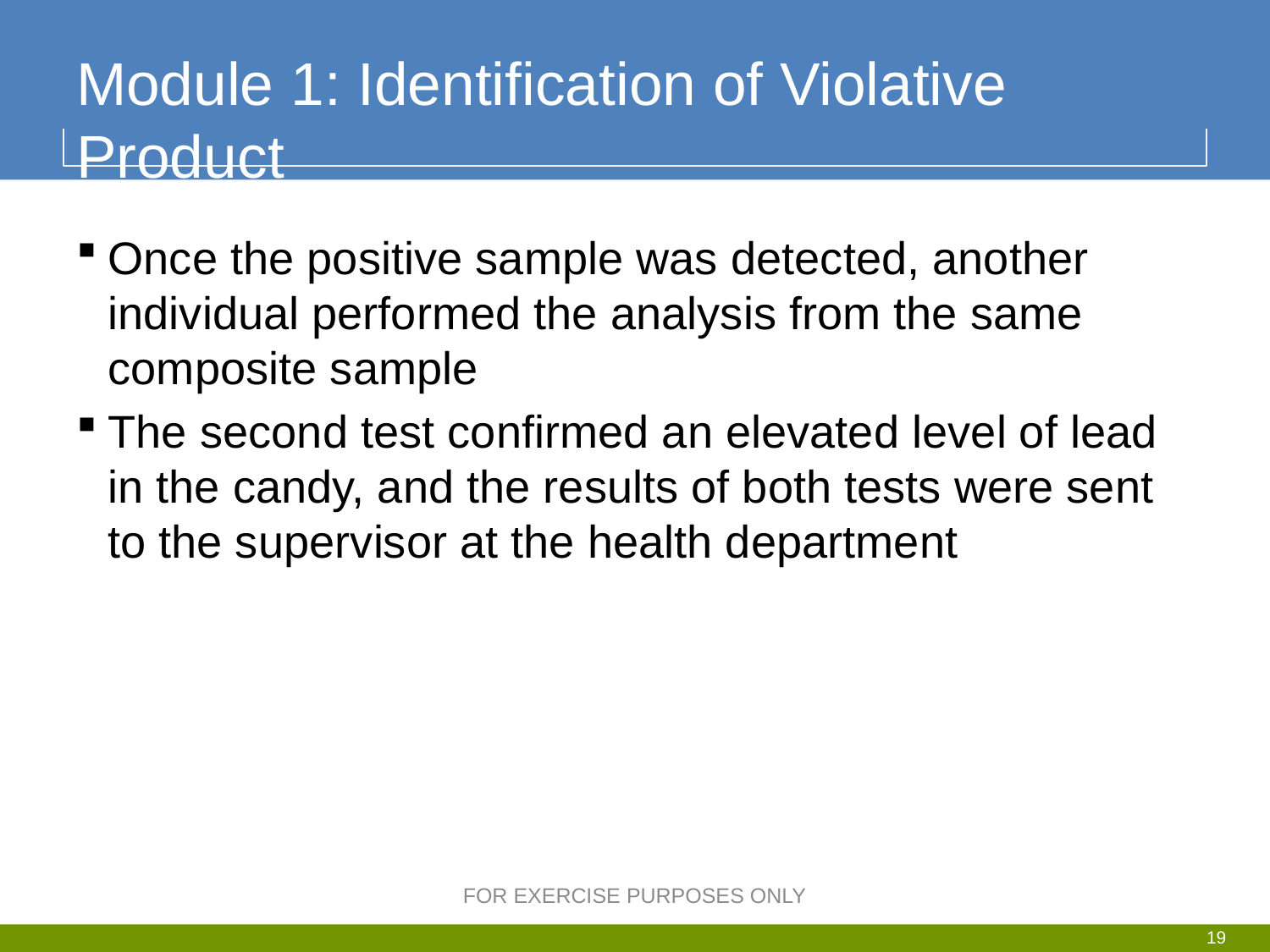

# Module 1: Identification of Violative Product
Once the positive sample was detected, another individual performed the analysis from the same composite sample
The second test confirmed an elevated level of lead in the candy, and the results of both tests were sent to the supervisor at the health department
FOR EXERCISE PURPOSES ONLY